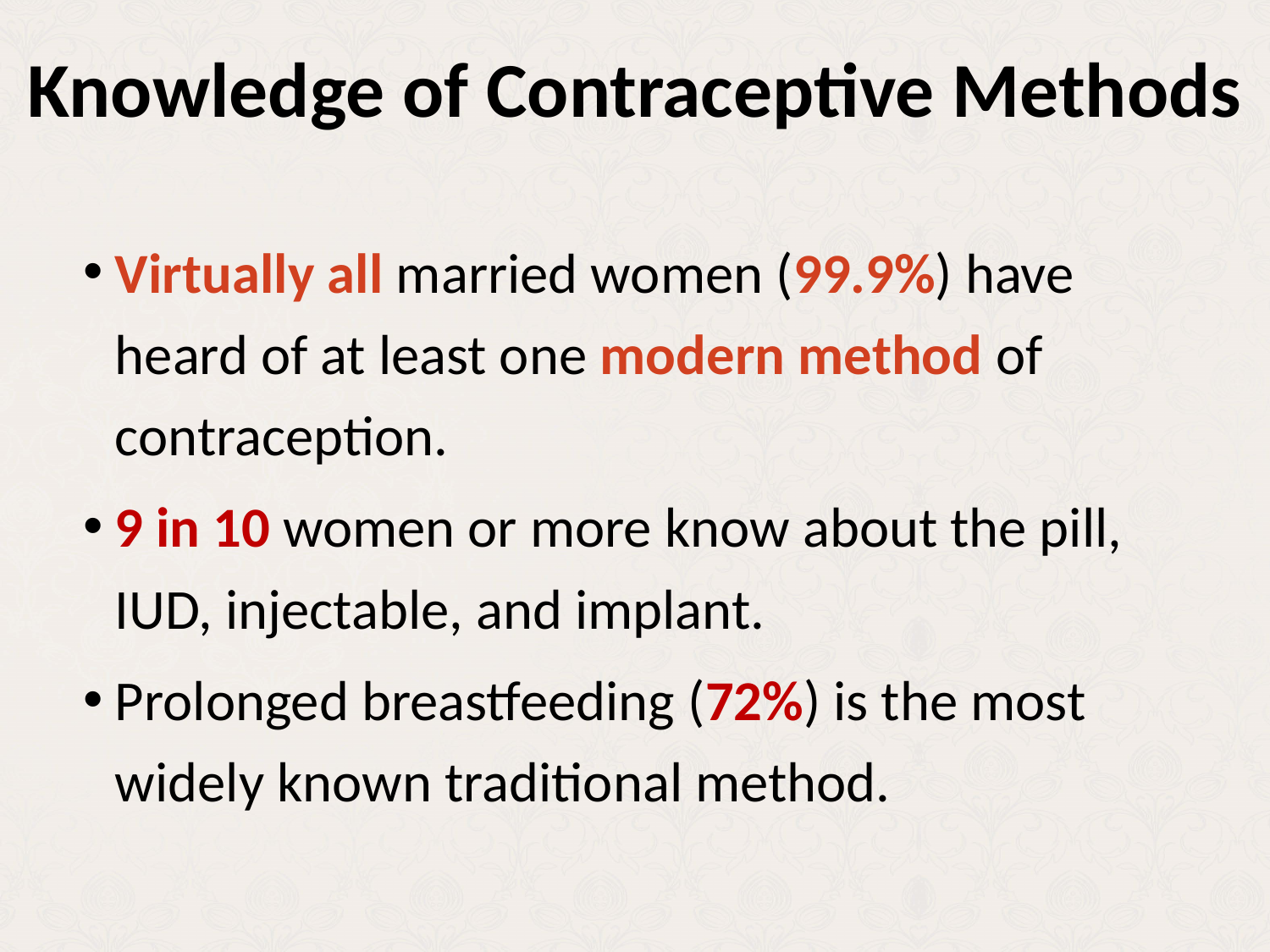

# Knowledge of Contraceptive Methods
Virtually all married women (99.9%) have heard of at least one modern method of contraception.
9 in 10 women or more know about the pill, IUD, injectable, and implant.
Prolonged breastfeeding (72%) is the most widely known traditional method.